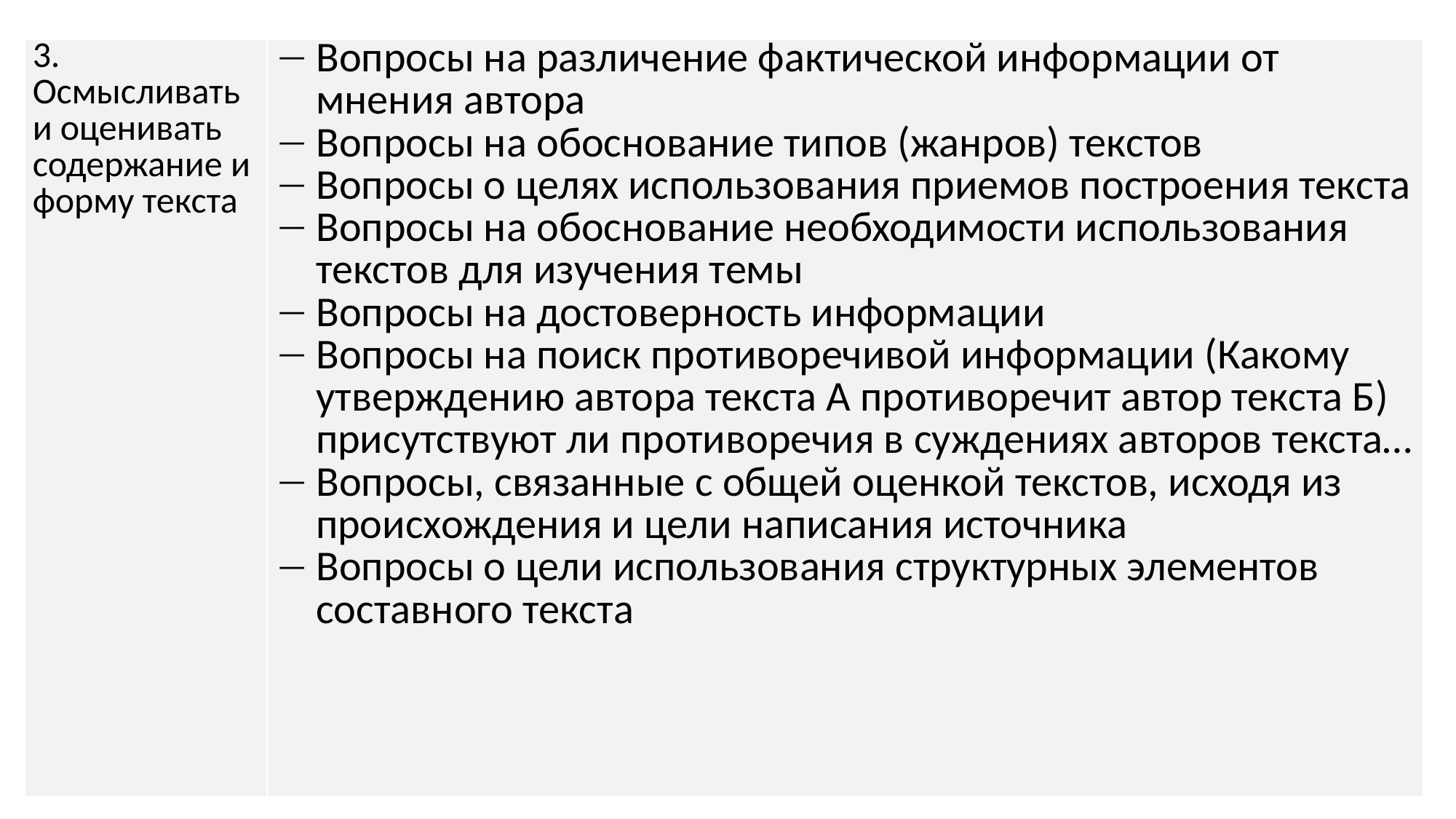

| 3. Осмысливать и оценивать содержание и форму текста | Вопросы на различение фактической информации от мнения автора Вопросы на обоснование типов (жанров) текстов Вопросы о целях использования приемов построения текста Вопросы на обоснование необходимости использования текстов для изучения темы Вопросы на достоверность информации Вопросы на поиск противоречивой информации (Какому утверждению автора текста А противоречит автор текста Б) присутствуют ли противоречия в суждениях авторов текста… Вопросы, связанные с общей оценкой текстов, исходя из происхождения и цели написания источника Вопросы о цели использования структурных элементов составного текста |
| --- | --- |